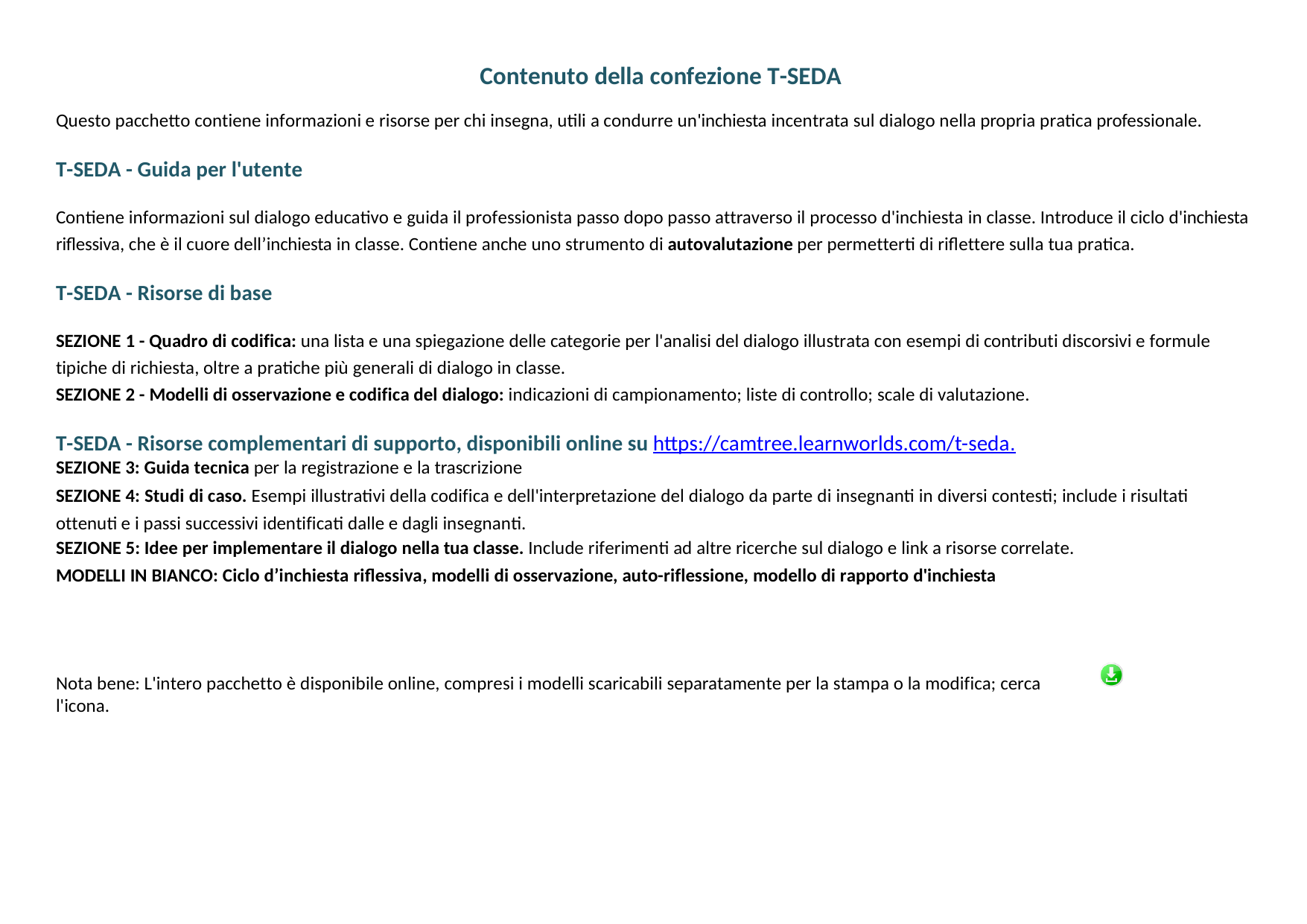

Contenuto della confezione T-SEDA
Questo pacchetto contiene informazioni e risorse per chi insegna, utili a condurre un'inchiesta incentrata sul dialogo nella propria pratica professionale.

T-SEDA - Guida per l'utente
Contiene informazioni sul dialogo educativo e guida il professionista passo dopo passo attraverso il processo d'inchiesta in classe. Introduce il ciclo d'inchiesta riflessiva, che è il cuore dell’inchiesta in classe. Contiene anche uno strumento di autovalutazione per permetterti di riflettere sulla tua pratica.

T-SEDA - Risorse di base
SEZIONE 1 - Quadro di codifica: una lista e una spiegazione delle categorie per l'analisi del dialogo illustrata con esempi di contributi discorsivi e formule tipiche di richiesta, oltre a pratiche più generali di dialogo in classe.
SEZIONE 2 - Modelli di osservazione e codifica del dialogo: indicazioni di campionamento; liste di controllo; scale di valutazione.

T-SEDA - Risorse complementari di supporto, disponibili online su https://camtree.learnworlds.com/t-seda.
SEZIONE 3: Guida tecnica per la registrazione e la trascrizione
SEZIONE 4: Studi di caso. Esempi illustrativi della codifica e dell'interpretazione del dialogo da parte di insegnanti in diversi contesti; include i risultati ottenuti e i passi successivi identificati dalle e dagli insegnanti.
SEZIONE 5: Idee per implementare il dialogo nella tua classe. Include riferimenti ad altre ricerche sul dialogo e link a risorse correlate.
MODELLI IN BIANCO: Ciclo d’inchiesta riflessiva, modelli di osservazione, auto-riflessione, modello di rapporto d'inchiesta

Nota bene: L'intero pacchetto è disponibile online, compresi i modelli scaricabili separatamente per la stampa o la modifica; cerca l'icona.